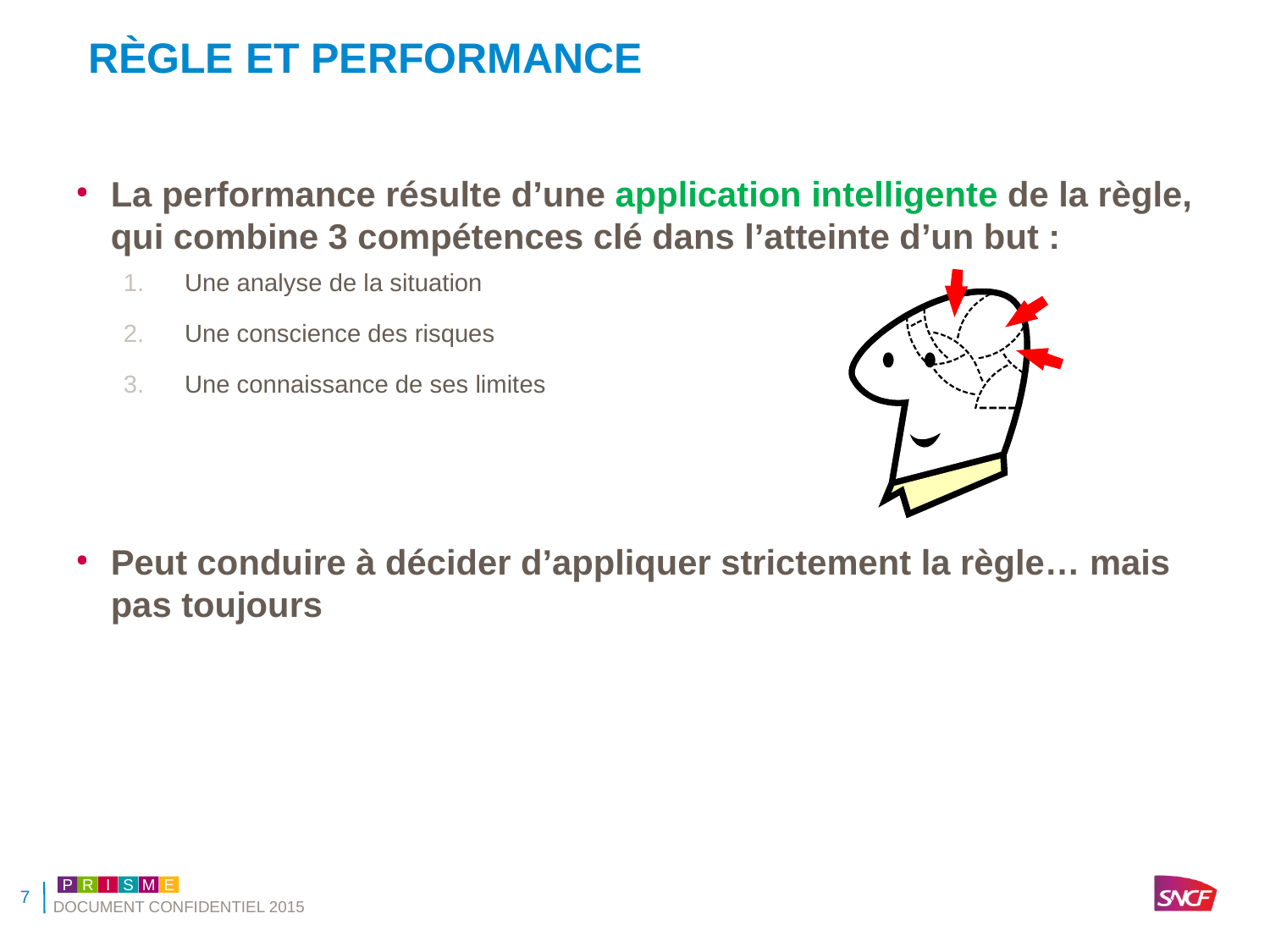

# Règle et performance
La performance résulte d’une application intelligente de la règle, qui combine 3 compétences clé dans l’atteinte d’un but :
Une analyse de la situation
Une conscience des risques
Une connaissance de ses limites

Peut conduire à décider d’appliquer strictement la règle… mais pas toujours